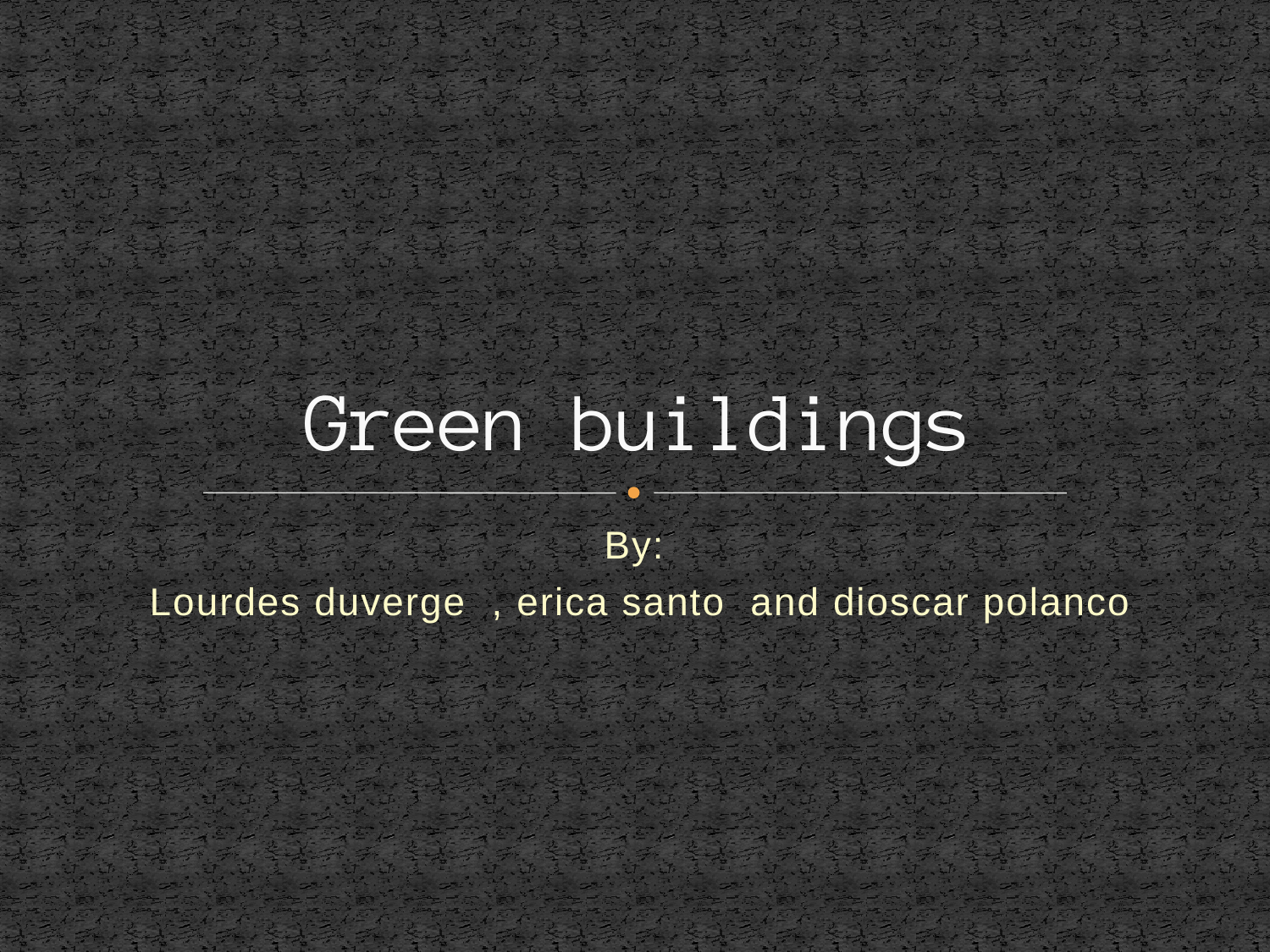

# Green buildings
By:
Lourdes duverge  , erica santo  and dioscar polanco